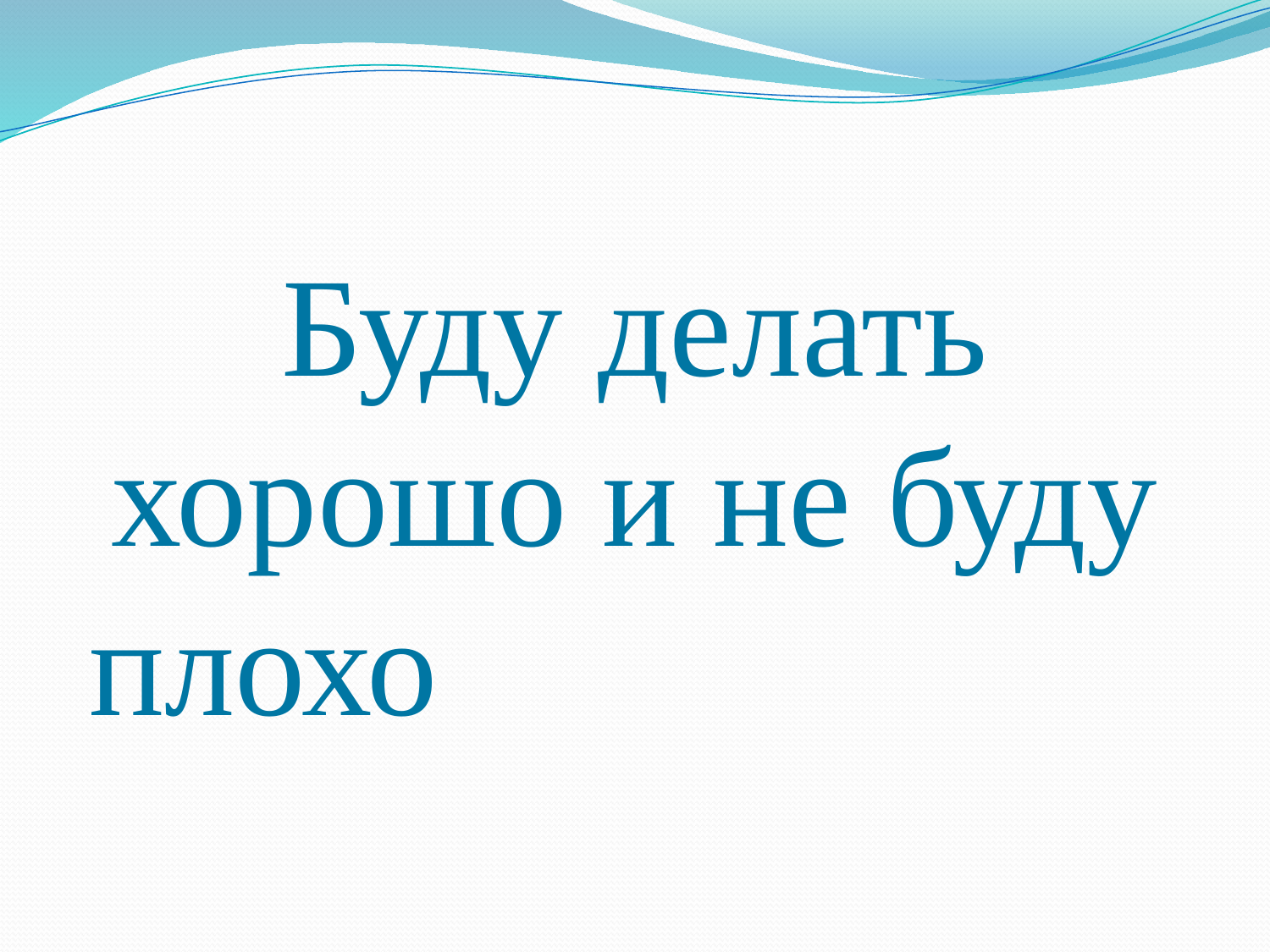

Буду делать хорошо и не буду плохо